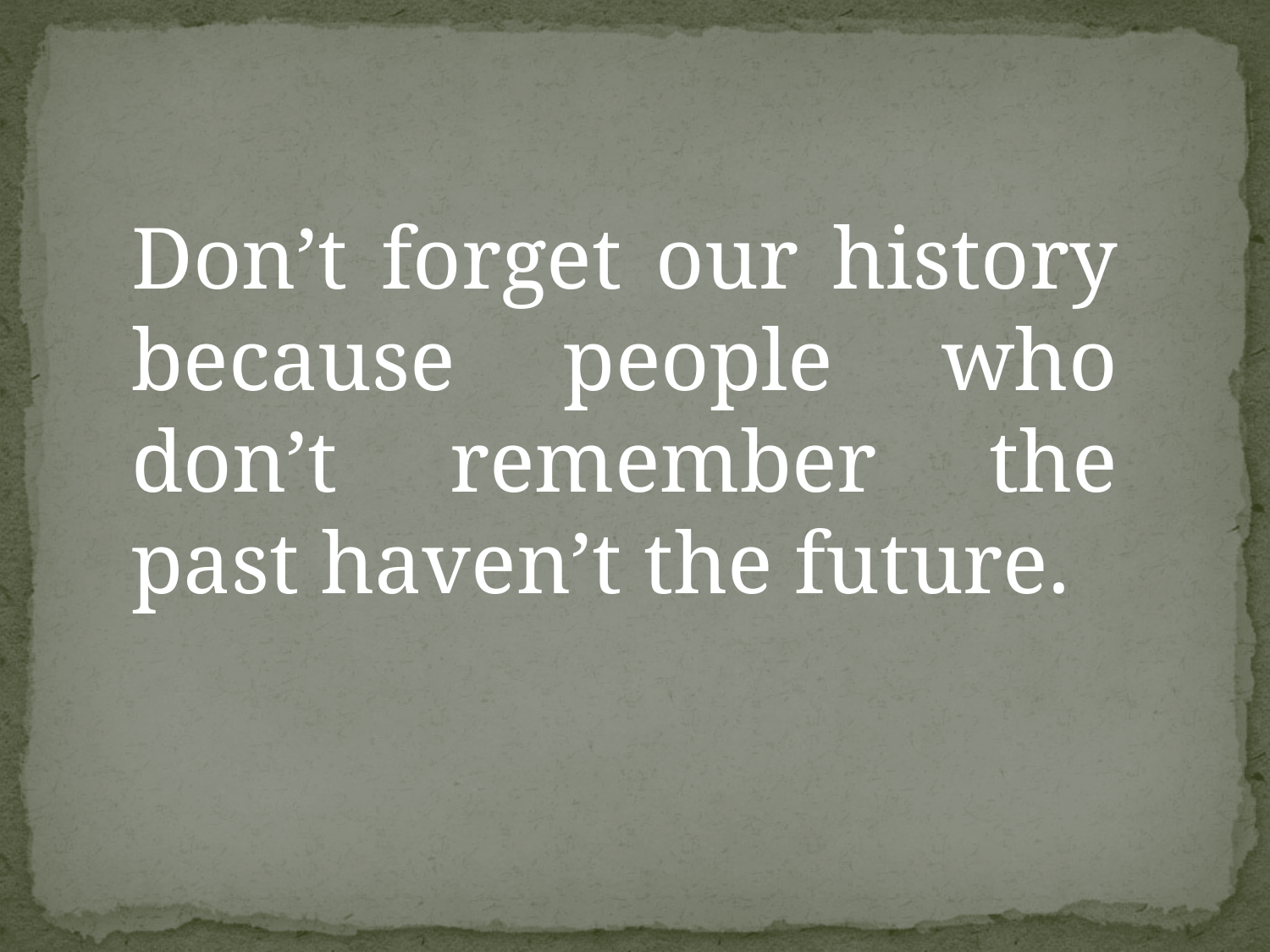

Don’t forget our history because people who don’t remember the past haven’t the future.